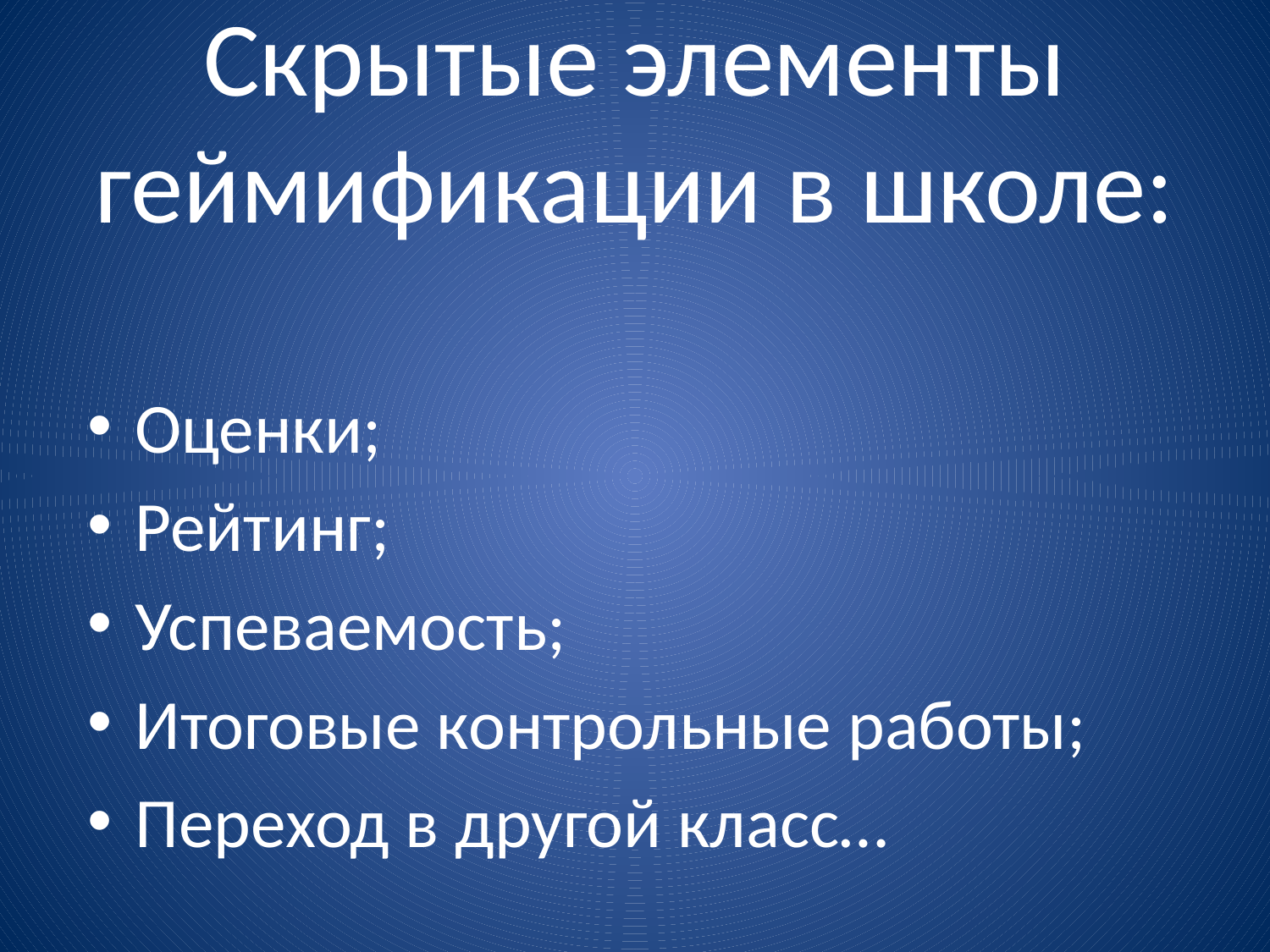

# Скрытые элементы геймификации в школе:
Оценки;
Рейтинг;
Успеваемость;
Итоговые контрольные работы;
Переход в другой класс…